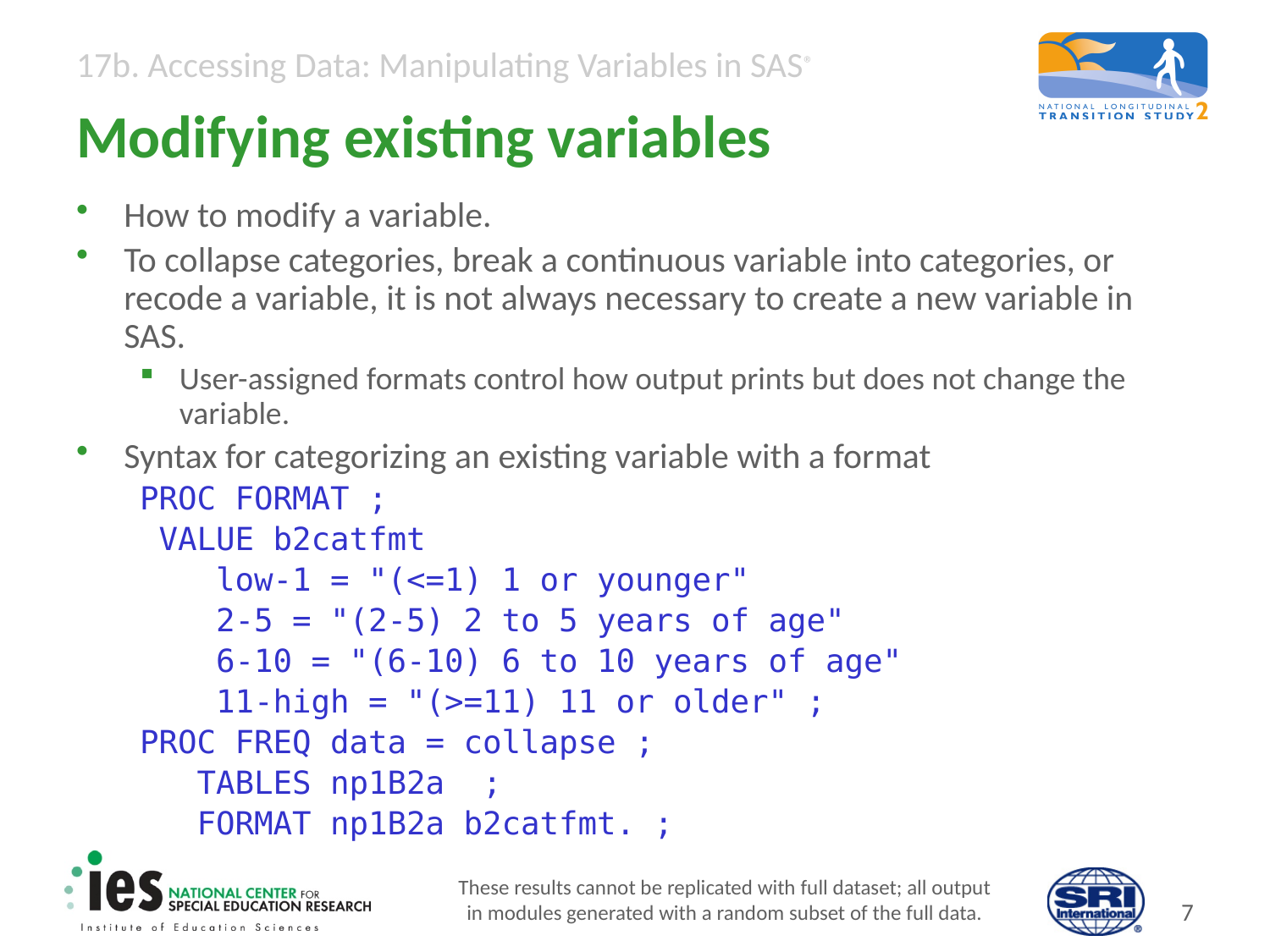

# Modifying existing variables
How to modify a variable.
To collapse categories, break a continuous variable into categories, or recode a variable, it is not always necessary to create a new variable in SAS.
User-assigned formats control how output prints but does not change the variable.
Syntax for categorizing an existing variable with a format
PROC FORMAT ;
 VALUE b2catfmt
    low-1 = "(<=1) 1 or younger"
    2-5 = "(2-5) 2 to 5 years of age"
    6-10 = "(6-10) 6 to 10 years of age"
    11-high = "(>=11) 11 or older" ;
PROC FREQ data = collapse ;
   TABLES np1B2a  ;
   FORMAT np1B2a b2catfmt. ;
These results cannot be replicated with full dataset; all output
in modules generated with a random subset of the full data.
7